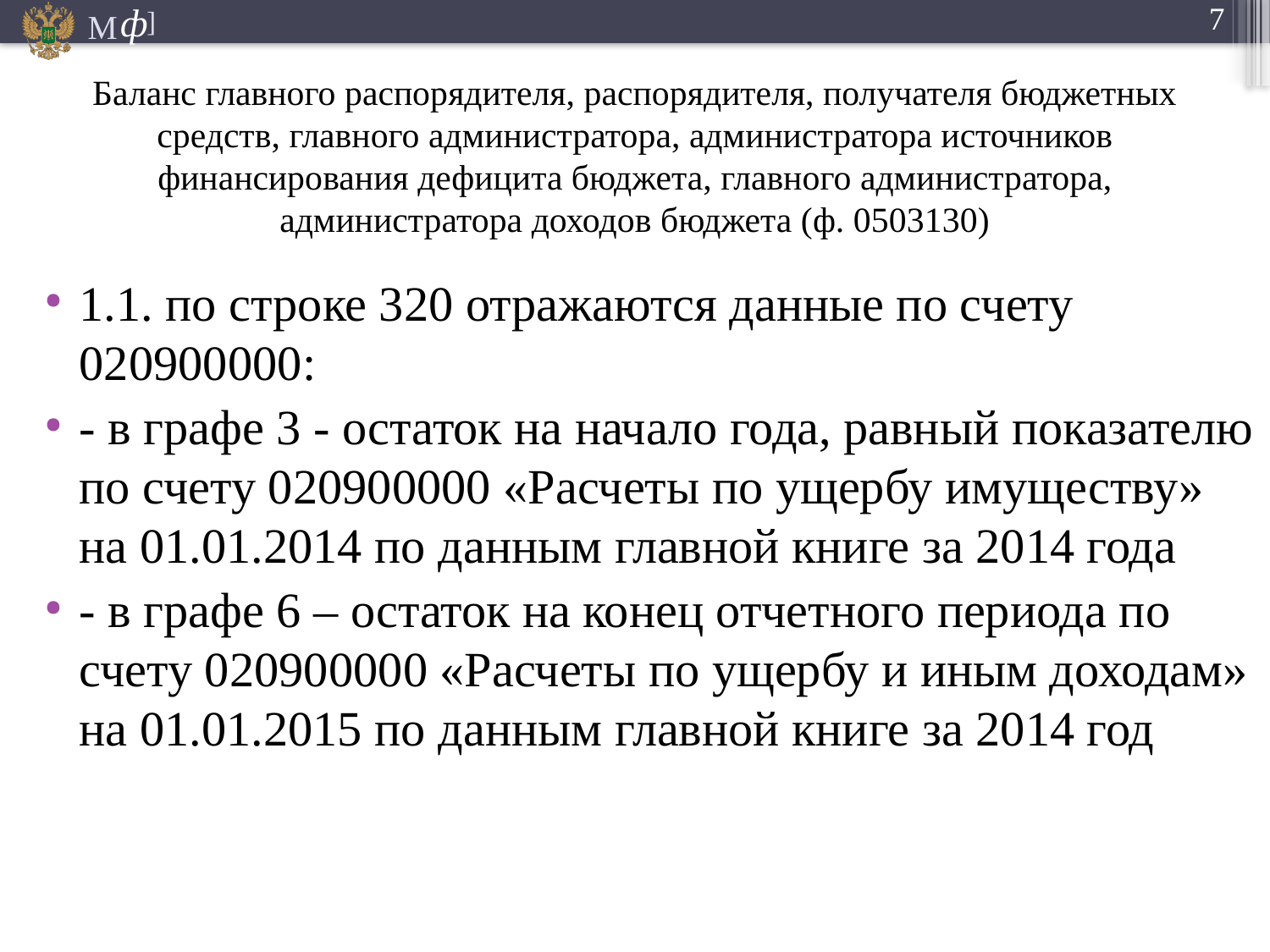

# Баланс главного распорядителя, распорядителя, получателя бюджетных средств, главного администратора, администратора источников финансирования дефицита бюджета, главного администратора, администратора доходов бюджета (ф. 0503130)
1.1. по строке 320 отражаются данные по счету 020900000:
- в графе 3 - остаток на начало года, равный показателю по счету 020900000 «Расчеты по ущербу имуществу» на 01.01.2014 по данным главной книге за 2014 года
- в графе 6 – остаток на конец отчетного периода по счету 020900000 «Расчеты по ущербу и иным доходам» на 01.01.2015 по данным главной книге за 2014 год

05.02.2015